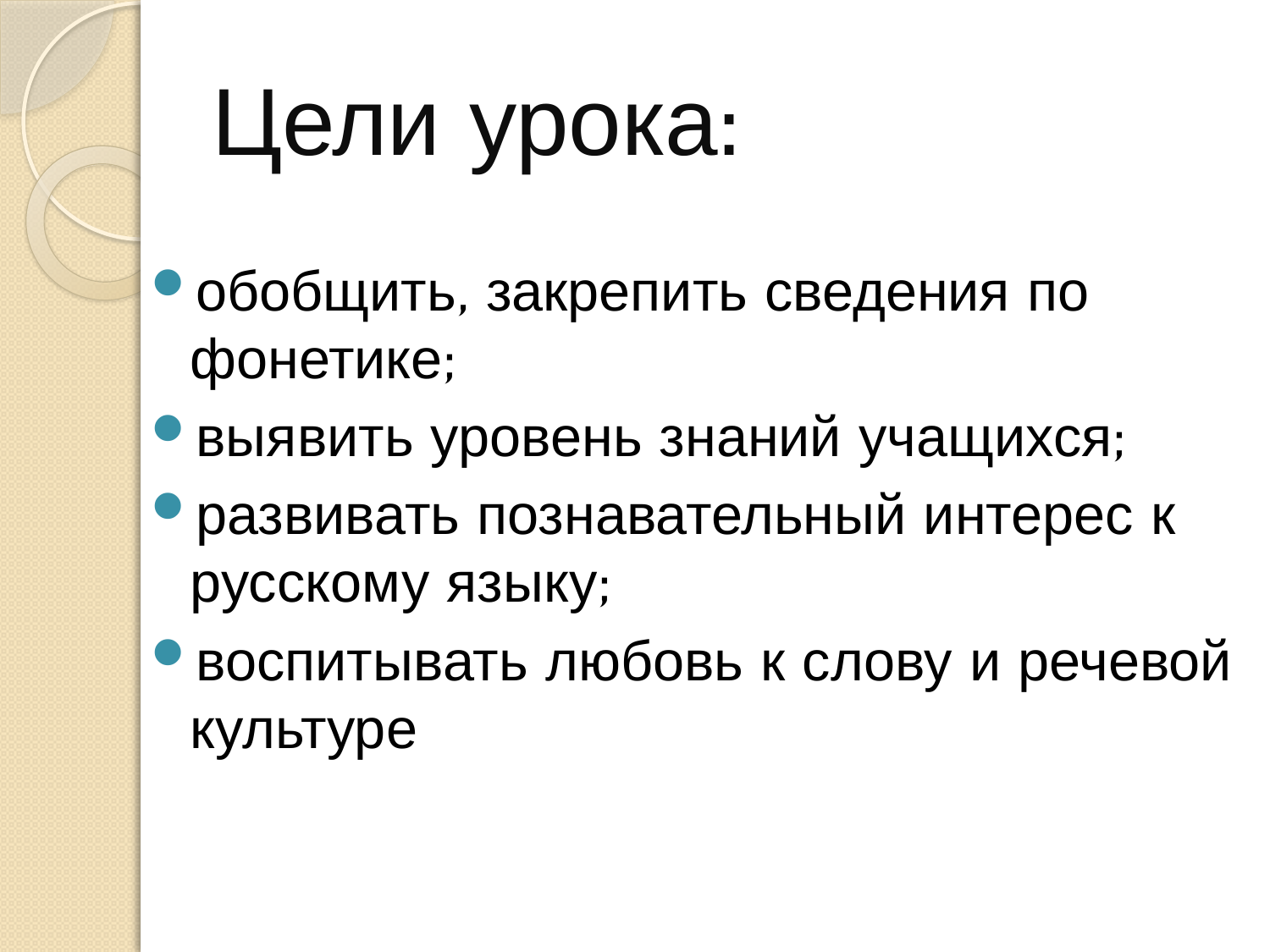

# Цели урока:
обобщить, закрепить сведения по фонетике;
выявить уровень знаний учащихся;
развивать познавательный интерес к русскому языку;
воспитывать любовь к слову и речевой культуре